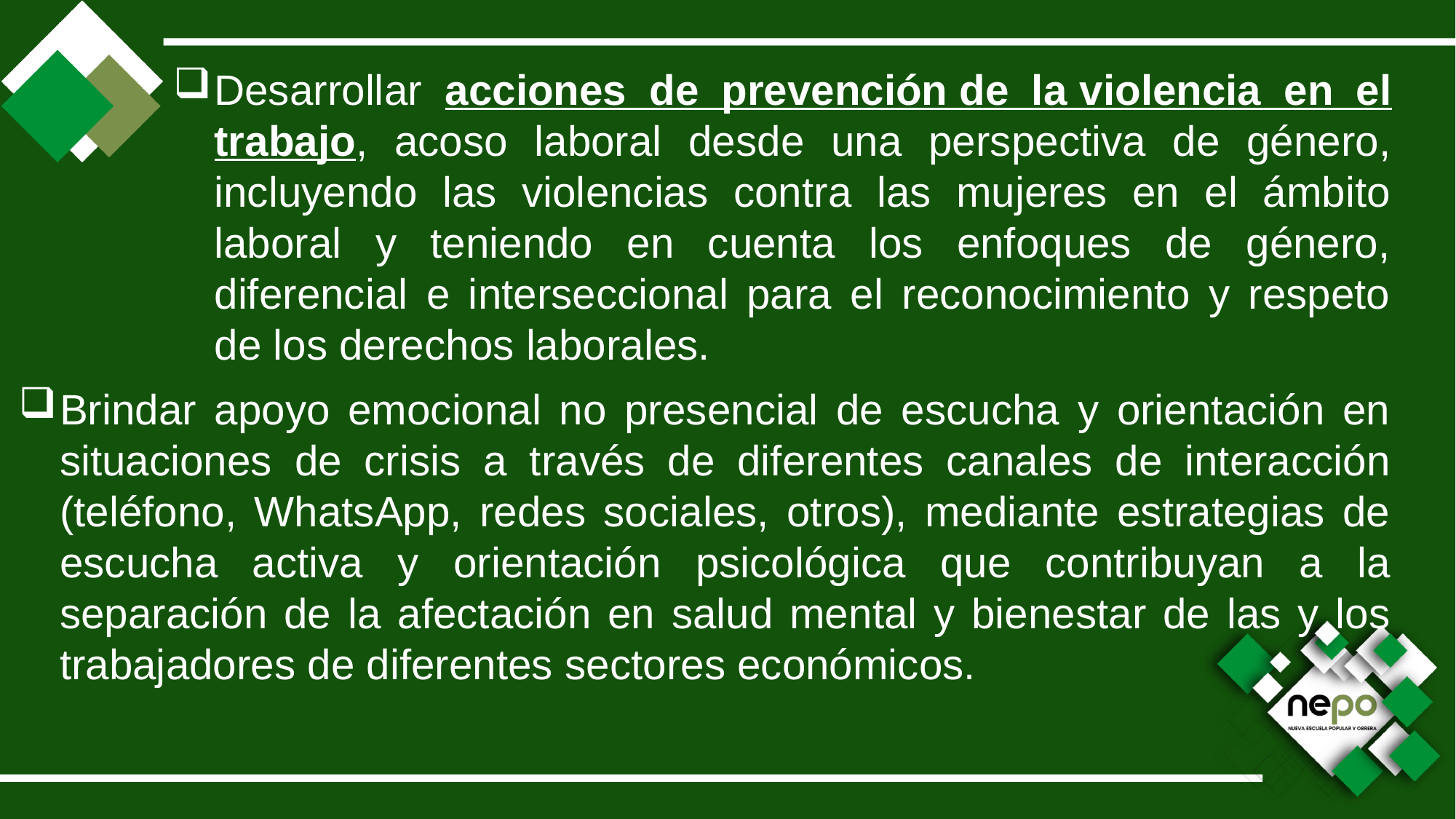

Desarrollar acciones de prevención de la violencia en el trabajo, acoso laboral desde una perspectiva de género, incluyendo las violencias contra las mujeres en el ámbito laboral y teniendo en cuenta los enfoques de género, diferencial e interseccional para el reconocimiento y respeto de los derechos laborales.
Brindar apoyo emocional no presencial de escucha y orientación en situaciones de crisis a través de diferentes canales de interacción (teléfono, WhatsApp, redes sociales, otros), mediante estrategias de escucha activa y orientación psicológica que contribuyan a la separación de la afectación en salud mental y bienestar de las y los trabajadores de diferentes sectores económicos.